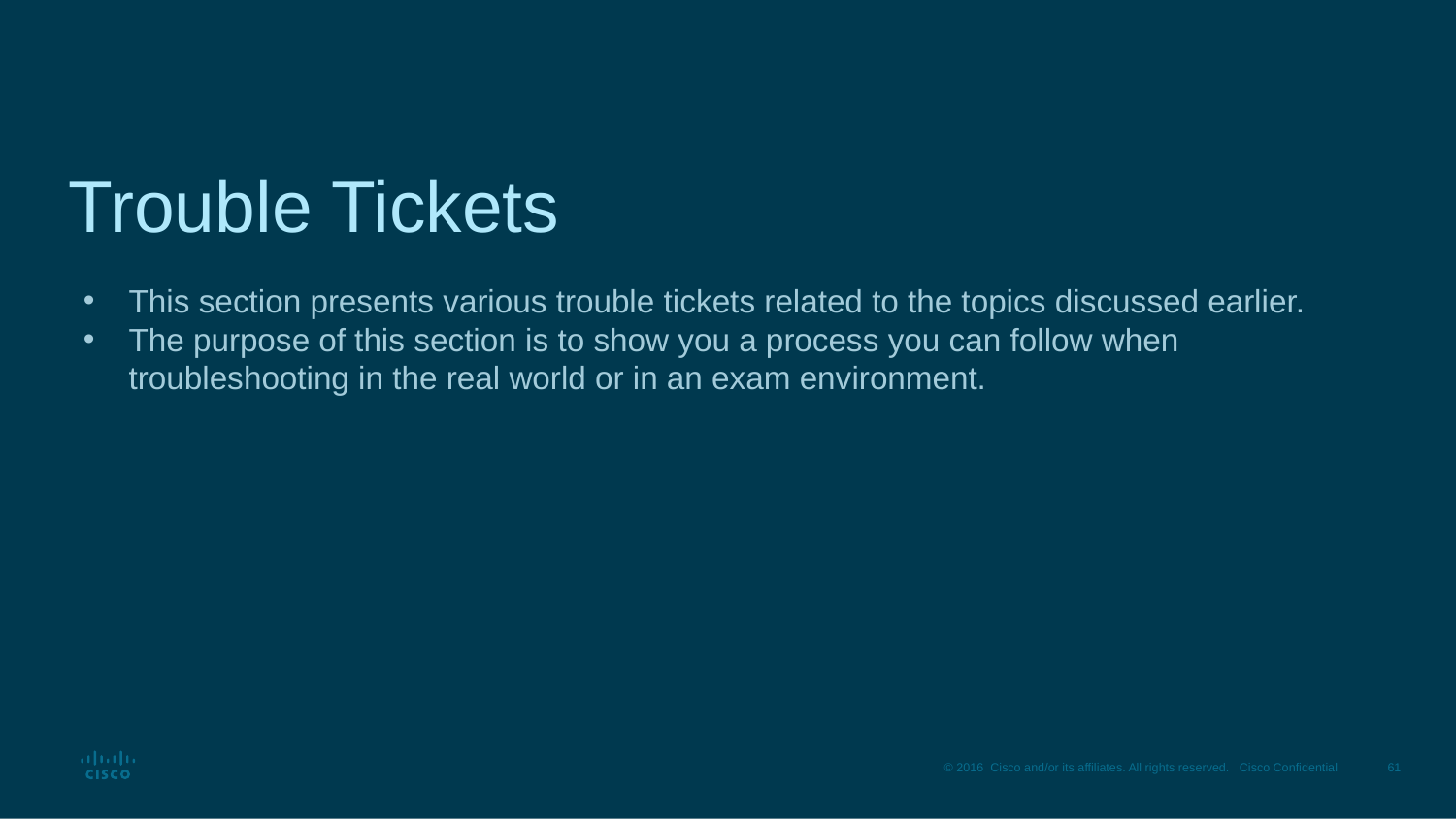

# Trouble Tickets
This section presents various trouble tickets related to the topics discussed earlier.
The purpose of this section is to show you a process you can follow when troubleshooting in the real world or in an exam environment.